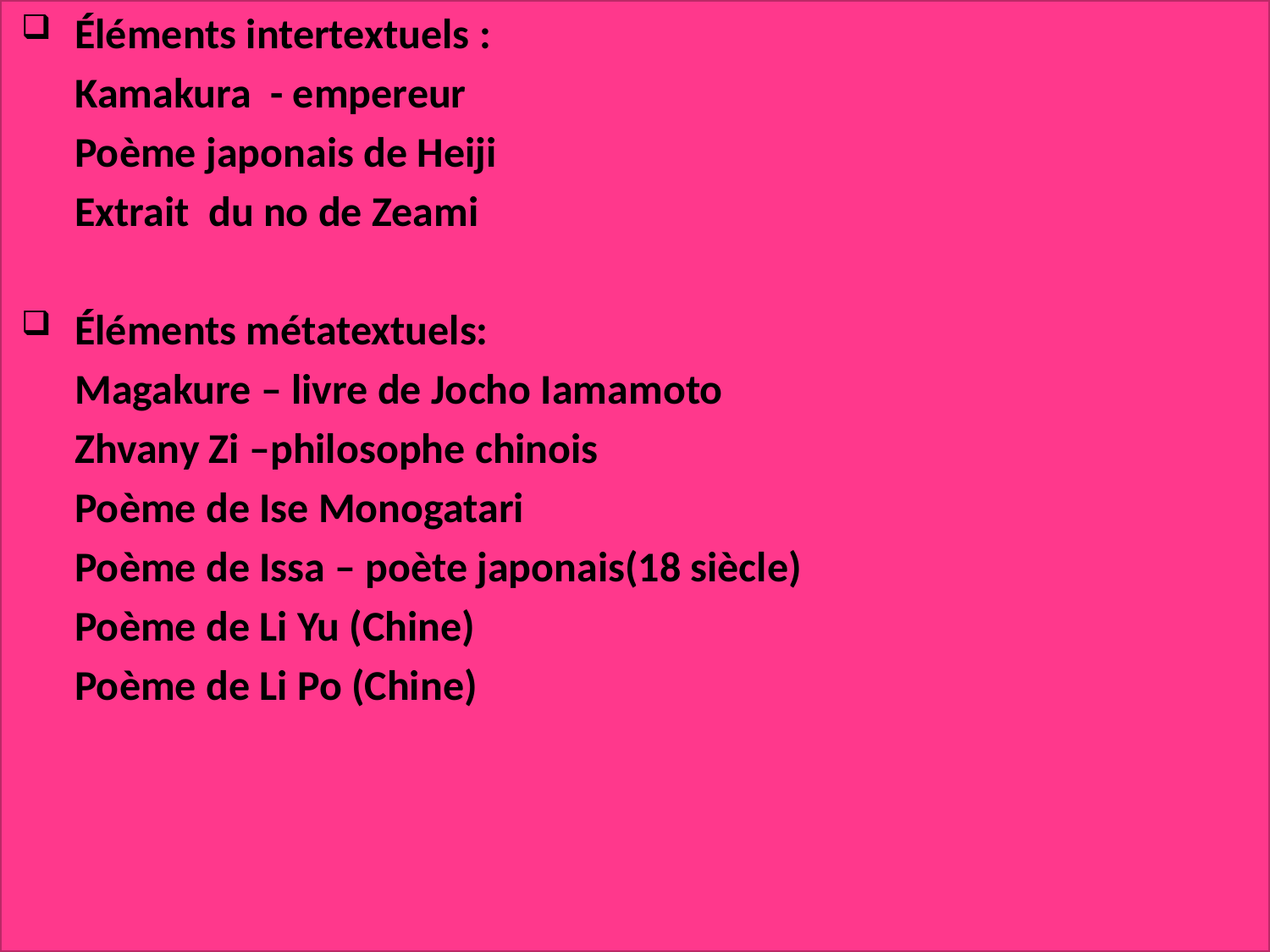

Éléments intertextuels :
Kamakura  - empereur
Poème japonais de Heiji
Extrait  du no de Zeami

Éléments métatextuels:
Magakure – livre de Jocho Iamamoto
Zhvany Zi –philosophe chinois
Poème de Ise Monogatari
Poème de Issa – poète japonais(18 siècle)
Poème de Li Yu (Chine)
Poème de Li Po (Chine)

#